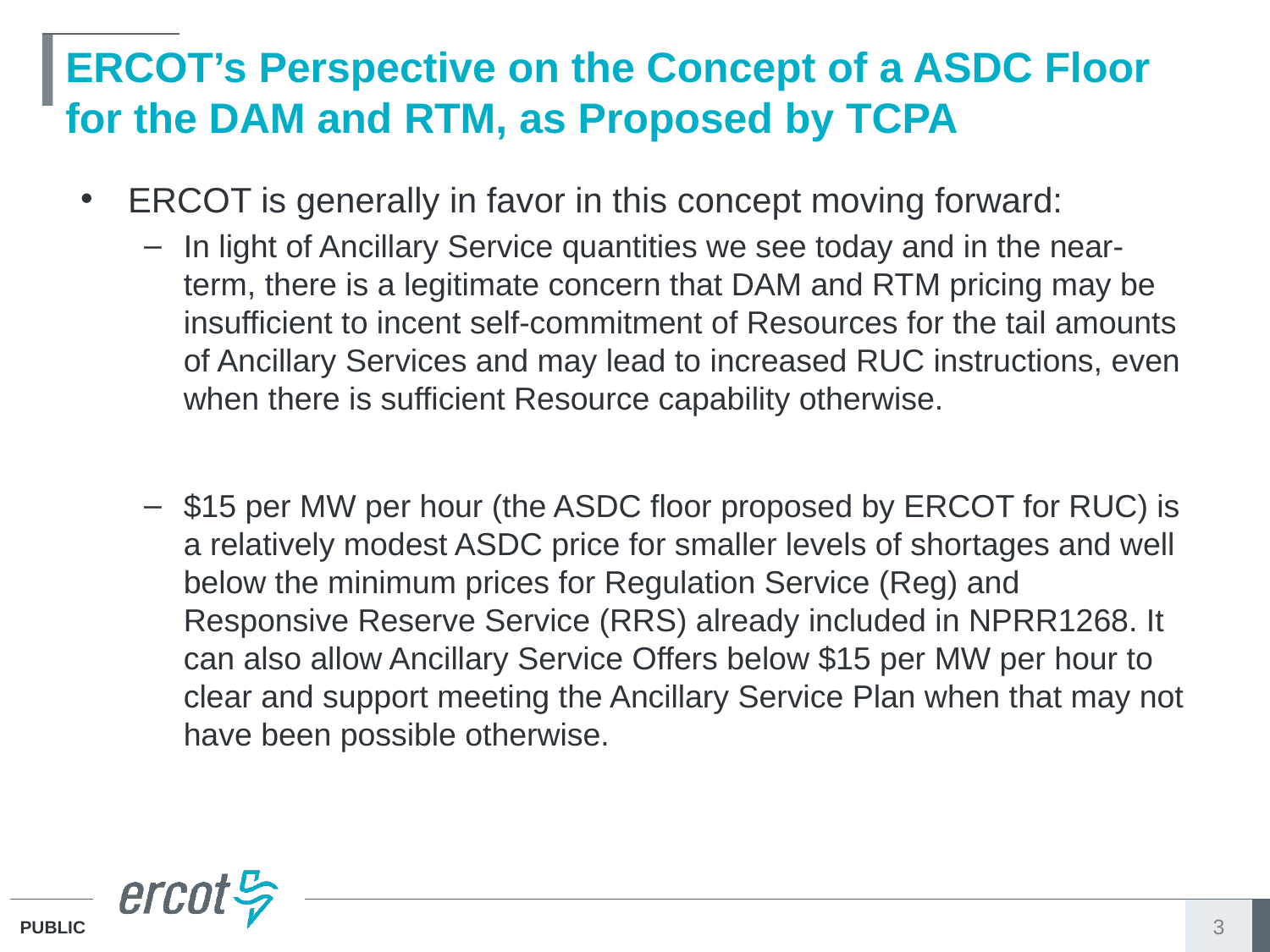

# ERCOT’s Perspective on the Concept of a ASDC Floor for the DAM and RTM, as Proposed by TCPA
ERCOT is generally in favor in this concept moving forward:
In light of Ancillary Service quantities we see today and in the near-term, there is a legitimate concern that DAM and RTM pricing may be insufficient to incent self-commitment of Resources for the tail amounts of Ancillary Services and may lead to increased RUC instructions, even when there is sufficient Resource capability otherwise.

$15 per MW per hour (the ASDC floor proposed by ERCOT for RUC) is a relatively modest ASDC price for smaller levels of shortages and well below the minimum prices for Regulation Service (Reg) and Responsive Reserve Service (RRS) already included in NPRR1268. It can also allow Ancillary Service Offers below $15 per MW per hour to clear and support meeting the Ancillary Service Plan when that may not have been possible otherwise.

3